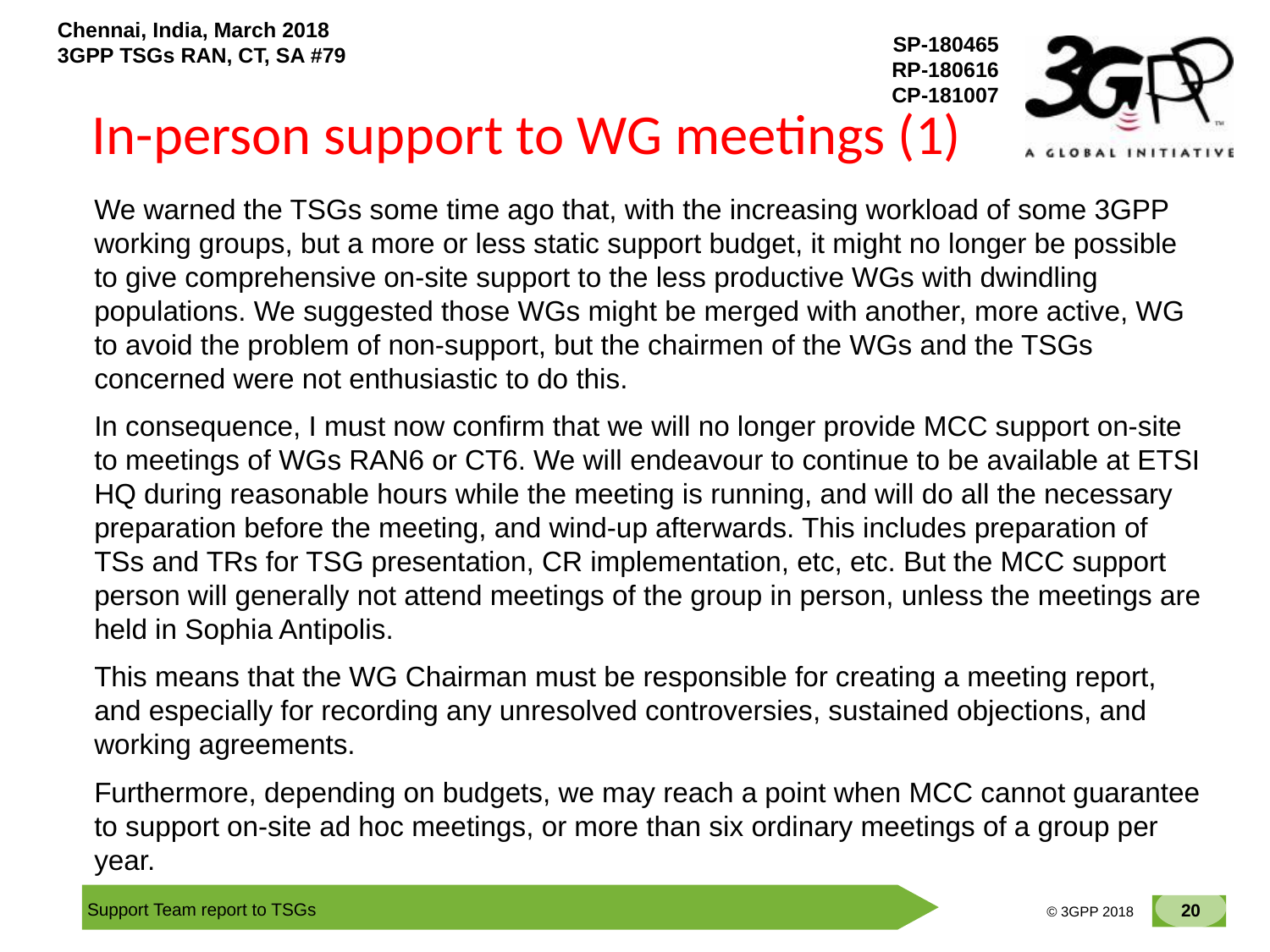

# In-person support to WG meetings (1)
We warned the TSGs some time ago that, with the increasing workload of some 3GPP working groups, but a more or less static support budget, it might no longer be possible to give comprehensive on-site support to the less productive WGs with dwindling populations. We suggested those WGs might be merged with another, more active, WG to avoid the problem of non-support, but the chairmen of the WGs and the TSGs concerned were not enthusiastic to do this.
In consequence, I must now confirm that we will no longer provide MCC support on-site to meetings of WGs RAN6 or CT6. We will endeavour to continue to be available at ETSI HQ during reasonable hours while the meeting is running, and will do all the necessary preparation before the meeting, and wind-up afterwards. This includes preparation of TSs and TRs for TSG presentation, CR implementation, etc, etc. But the MCC support person will generally not attend meetings of the group in person, unless the meetings are held in Sophia Antipolis.
This means that the WG Chairman must be responsible for creating a meeting report, and especially for recording any unresolved controversies, sustained objections, and working agreements.
Furthermore, depending on budgets, we may reach a point when MCC cannot guarantee to support on-site ad hoc meetings, or more than six ordinary meetings of a group per year.